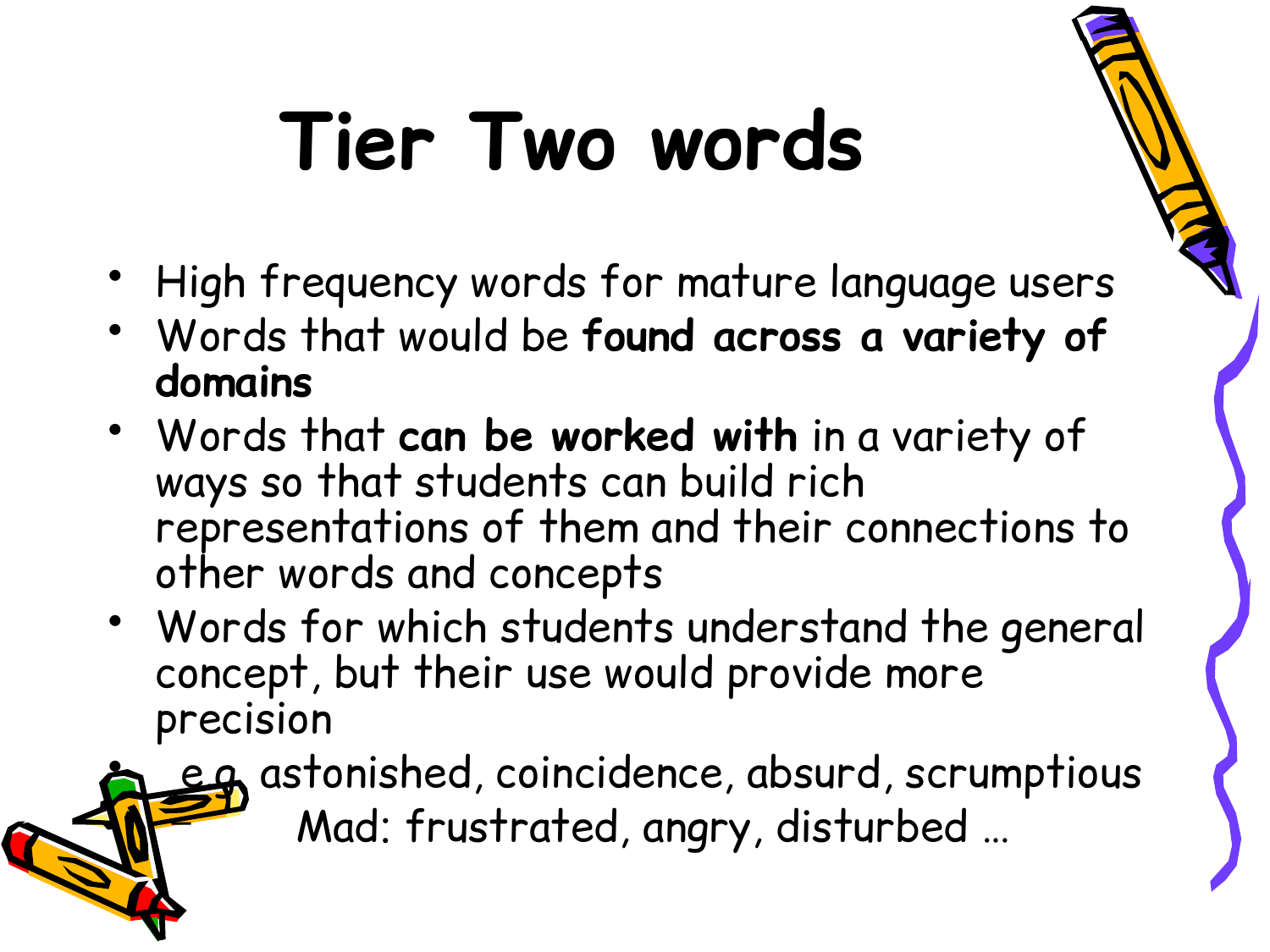

# Tier Two words
High frequency words for mature language users
Words that would be found across a variety of domains
Words that can be worked with in a variety of ways so that students can build rich representations of them and their connections to other words and concepts
Words for which students understand the general concept, but their use would provide more precision
  e.g. astonished, coincidence, absurd, scrumptious
        Mad: frustrated, angry, disturbed …